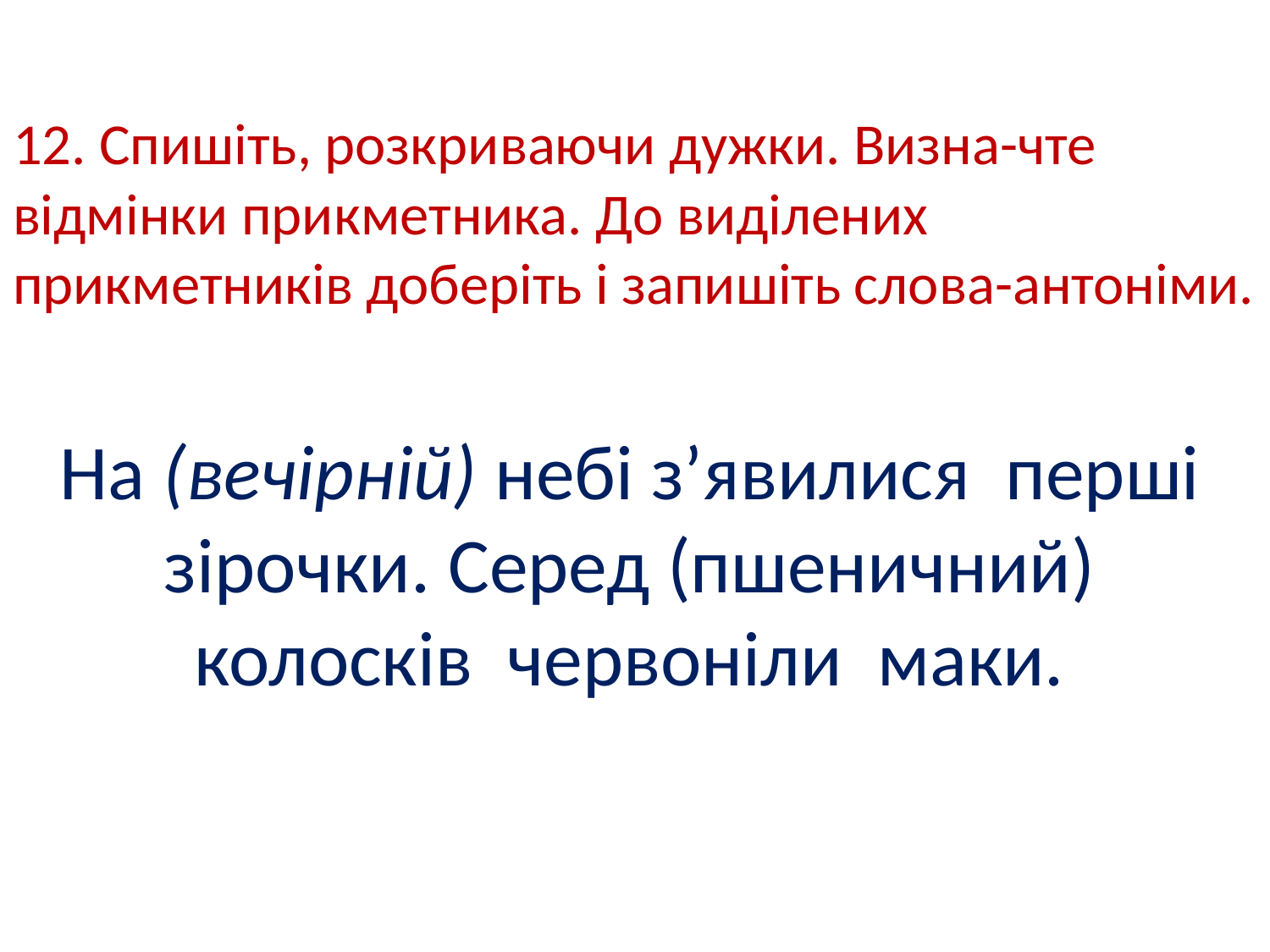

# 12. Спишіть, розкриваючи дужки. Визна-чте відмінки прикметника. До виділених прикметників доберіть і запишіть слова-антоніми.
На (вечірній) небі з’явилися  перші зірочки. Серед (пшеничний) колосків  червоніли  маки.